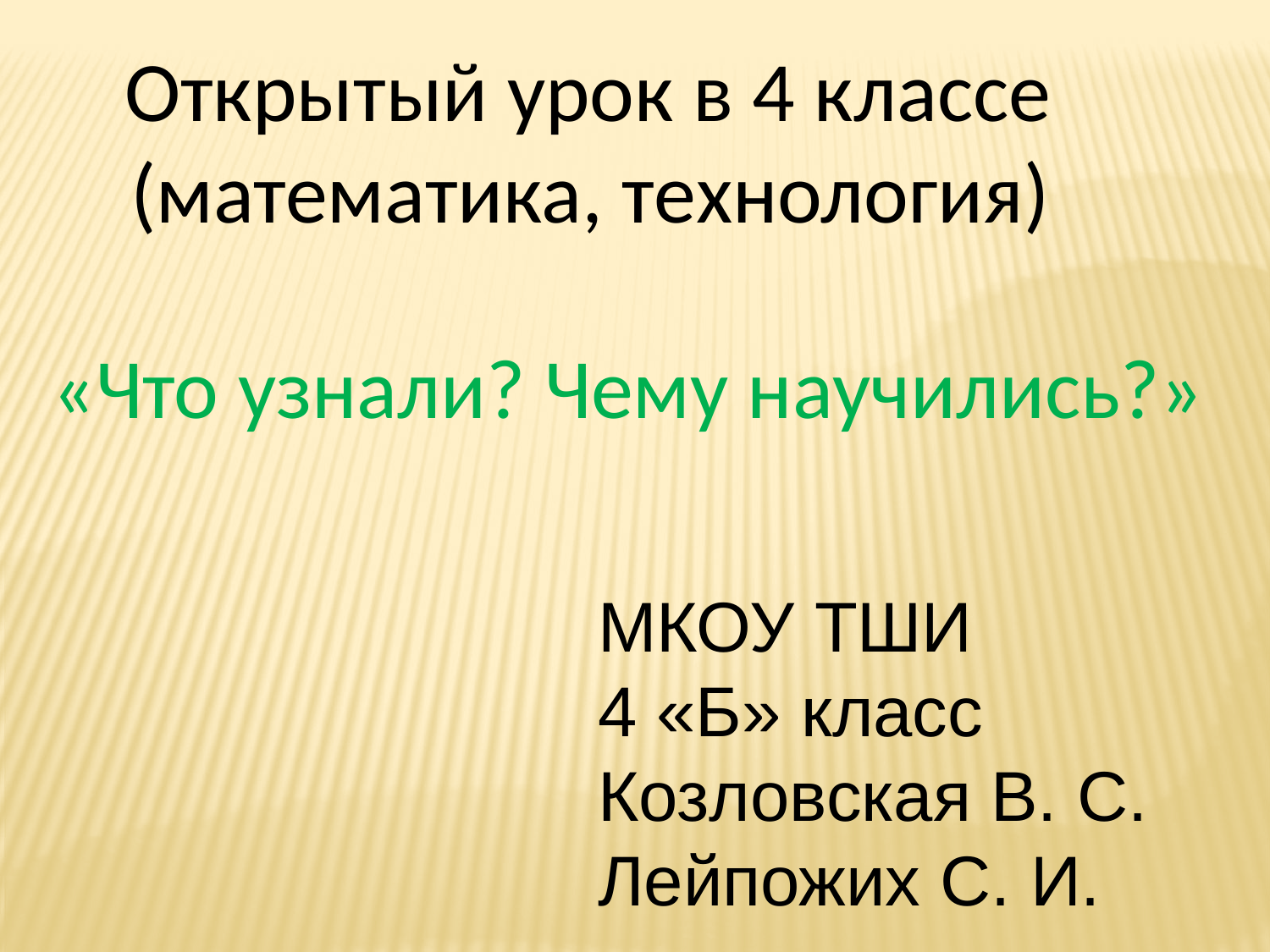

Открытый урок в 4 классе
 (математика, технология)
«Что узнали? Чему научились?»
МКОУ ТШИ
4 «Б» класс
Козловская В. С.
Лейпожих С. И.